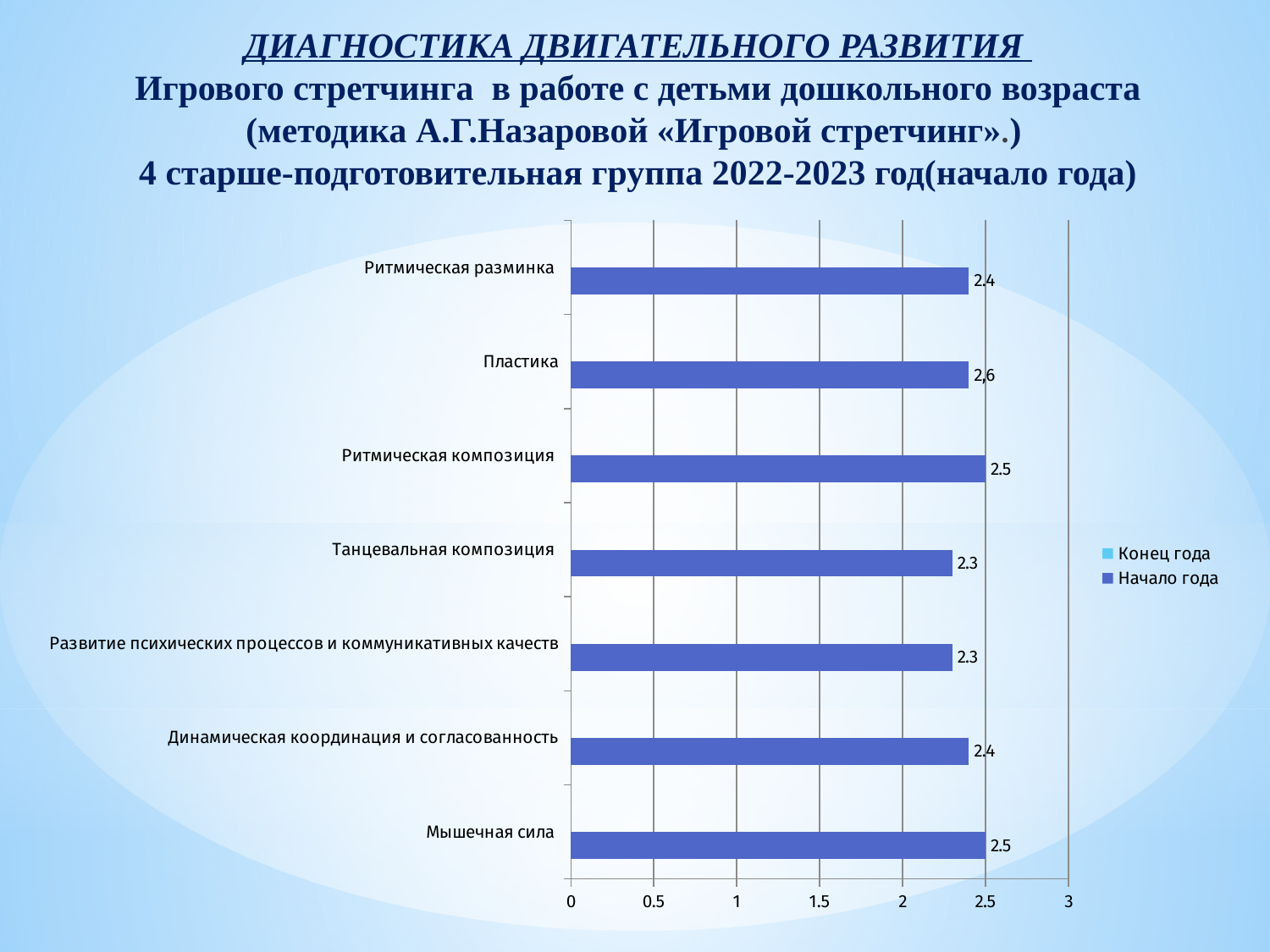

ДИАГНОСТИКА ДВИГАТЕЛЬНОГО РАЗВИТИЯ
Игрового стретчинга  в работе с детьми дошкольного возраста
(методика А.Г.Назаровой «Игровой стретчинг».)
4 старше-подготовительная группа 2022-2023 год(начало года)

### Chart

| Category | Начало года | Конец года |
|---|---|---|
| Мышечная сила  | 2.5 | 0.0 |
| Динамическая координация и согласованность | 2.4 | 0.0 |
| Развитие психических процессов и коммуникативных качеств | 2.3 | 0.0 |
| Танцевальная композиция  | 2.3 | 0.0 |
| Ритмическая композиция  | 2.5 | 0.0 |
| Пластика | 2.4 | 0.0 |
| Ритмическая разминка  | 2.4 | 0.0 |